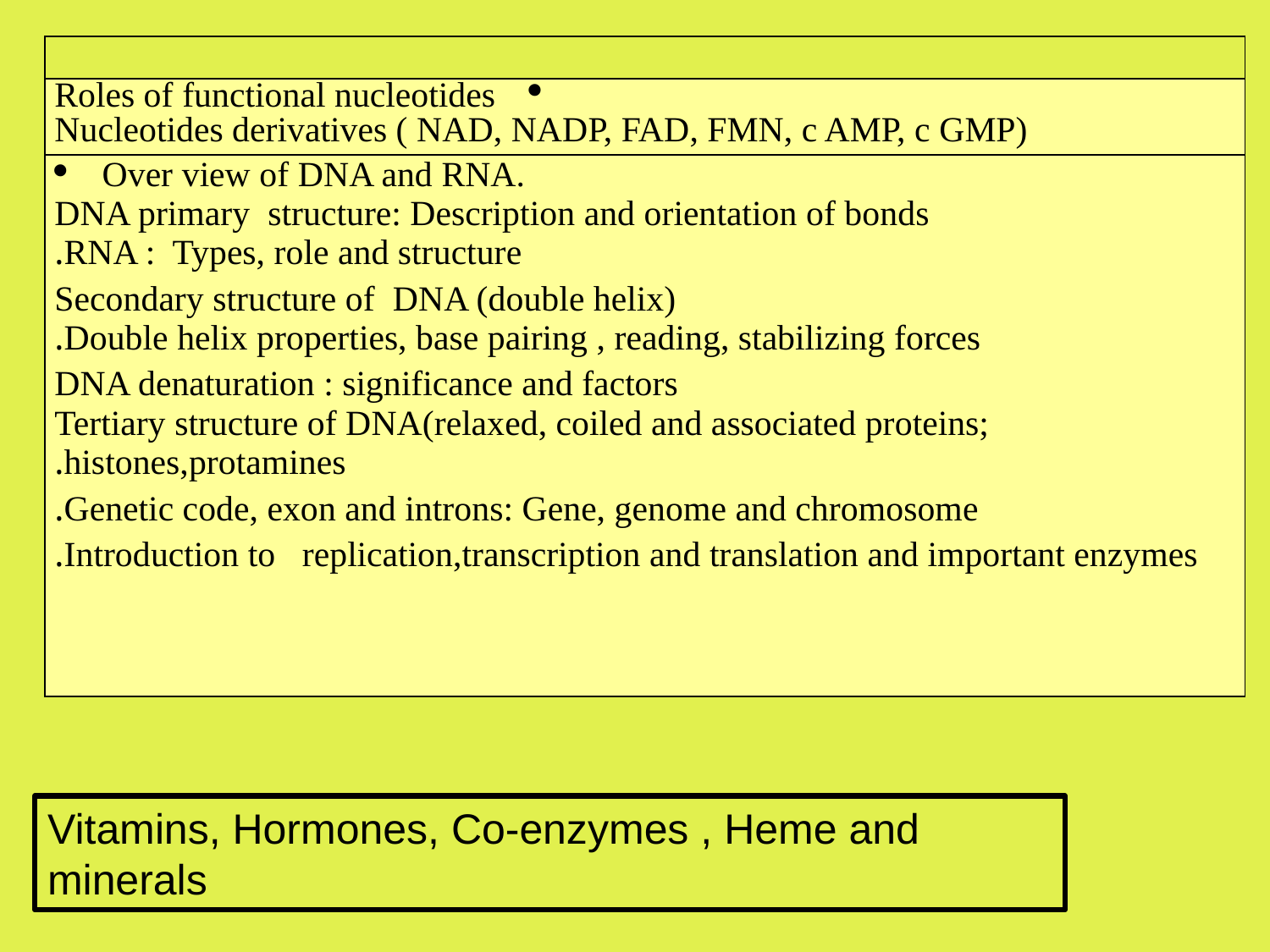

|  |
| --- |
| Roles of functional nucleotides Nucleotides derivatives ( NAD, NADP, FAD, FMN, c AMP, c GMP) |
| Over view of DNA and RNA. DNA primary structure: Description and orientation of bonds RNA : Types, role and structure. Secondary structure of DNA (double helix) Double helix properties, base pairing , reading, stabilizing forces. DNA denaturation : significance and factors Tertiary structure of DNA(relaxed, coiled and associated proteins; histones,protamines. Genetic code, exon and introns: Gene, genome and chromosome. Introduction to replication,transcription and translation and important enzymes. |
Vitamins, Hormones, Co-enzymes , Heme and minerals